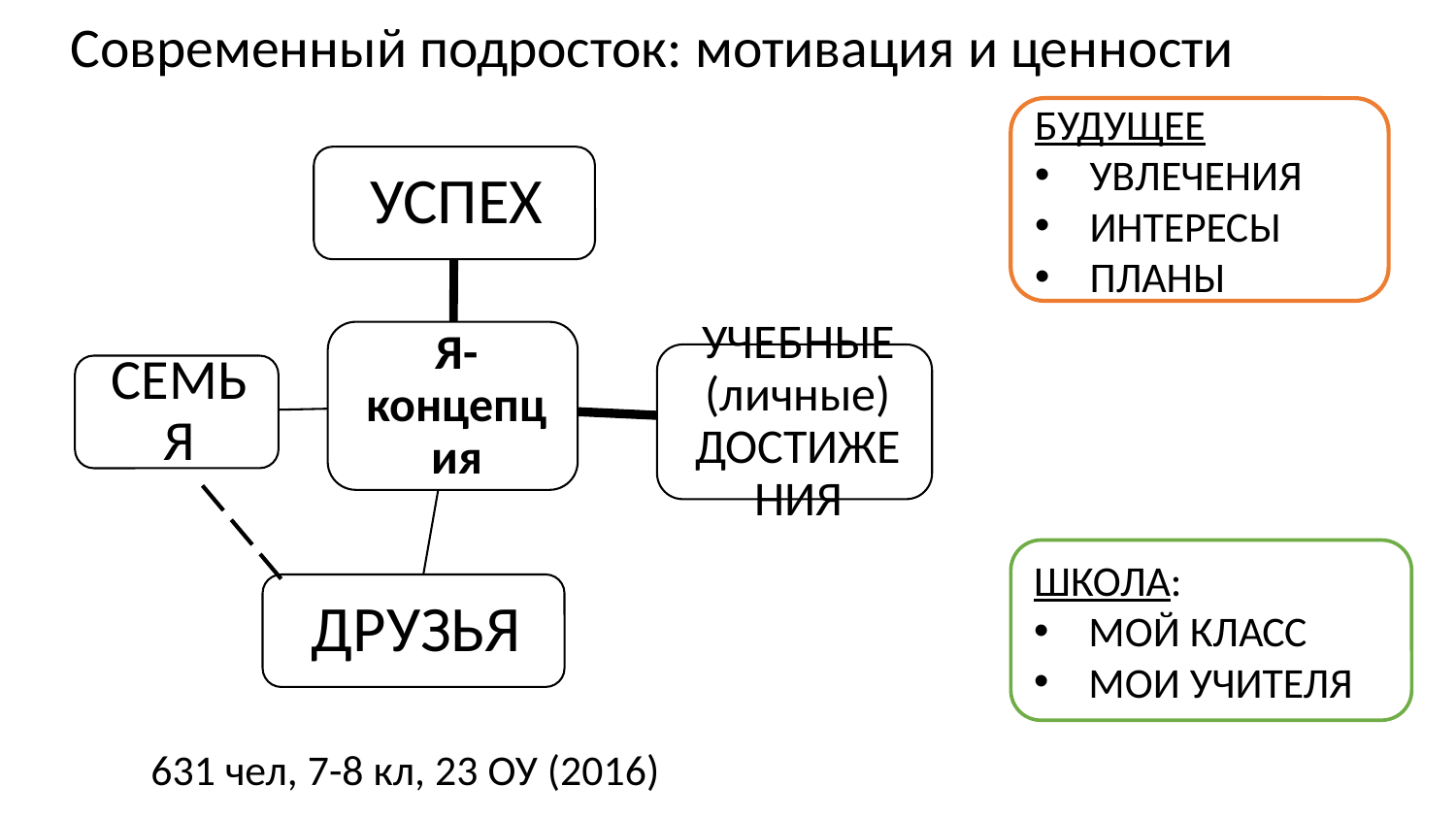

# Современный подросток: мотивация и ценности
БУДУЩЕЕ
УВЛЕЧЕНИЯ
ИНТЕРЕСЫ
ПЛАНЫ
Я-концепция
УСПЕХ
УЧЕБНЫЕ (личные) ДОСТИЖЕНИЯ
ДРУЗЬЯ
СЕМЬЯ
ШКОЛА:
МОЙ КЛАСС
МОИ УЧИТЕЛЯ
631 чел, 7-8 кл, 23 ОУ (2016)